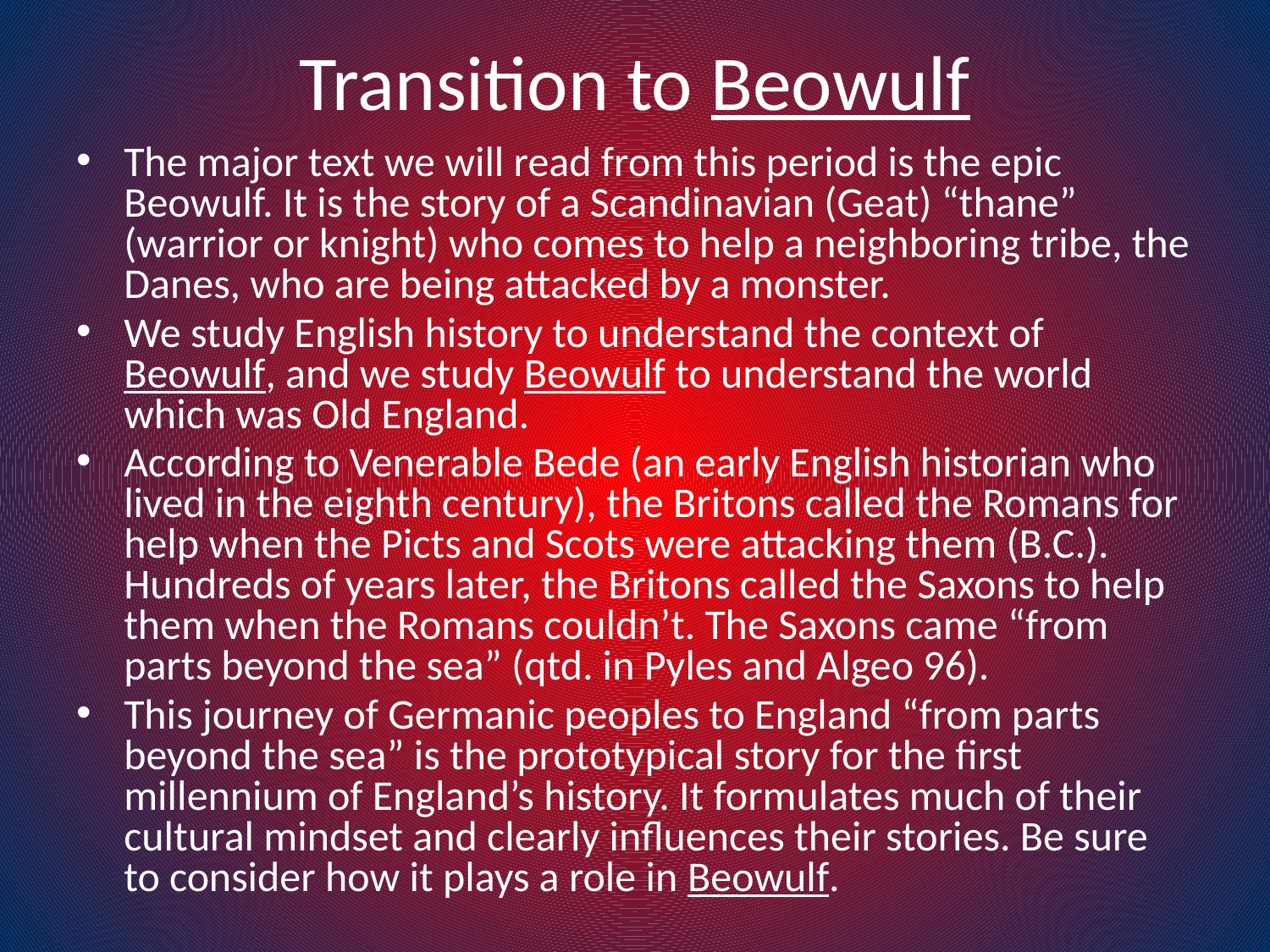

# Transition to Beowulf
The major text we will read from this period is the epic Beowulf. It is the story of a Scandinavian (Geat) “thane” (warrior or knight) who comes to help a neighboring tribe, the Danes, who are being attacked by a monster.
We study English history to understand the context of Beowulf, and we study Beowulf to understand the world which was Old England.
According to Venerable Bede (an early English historian who lived in the eighth century), the Britons called the Romans for help when the Picts and Scots were attacking them (B.C.). Hundreds of years later, the Britons called the Saxons to help them when the Romans couldn’t. The Saxons came “from parts beyond the sea” (qtd. in Pyles and Algeo 96).
This journey of Germanic peoples to England “from parts beyond the sea” is the prototypical story for the first millennium of England’s history. It formulates much of their cultural mindset and clearly influences their stories. Be sure to consider how it plays a role in Beowulf.